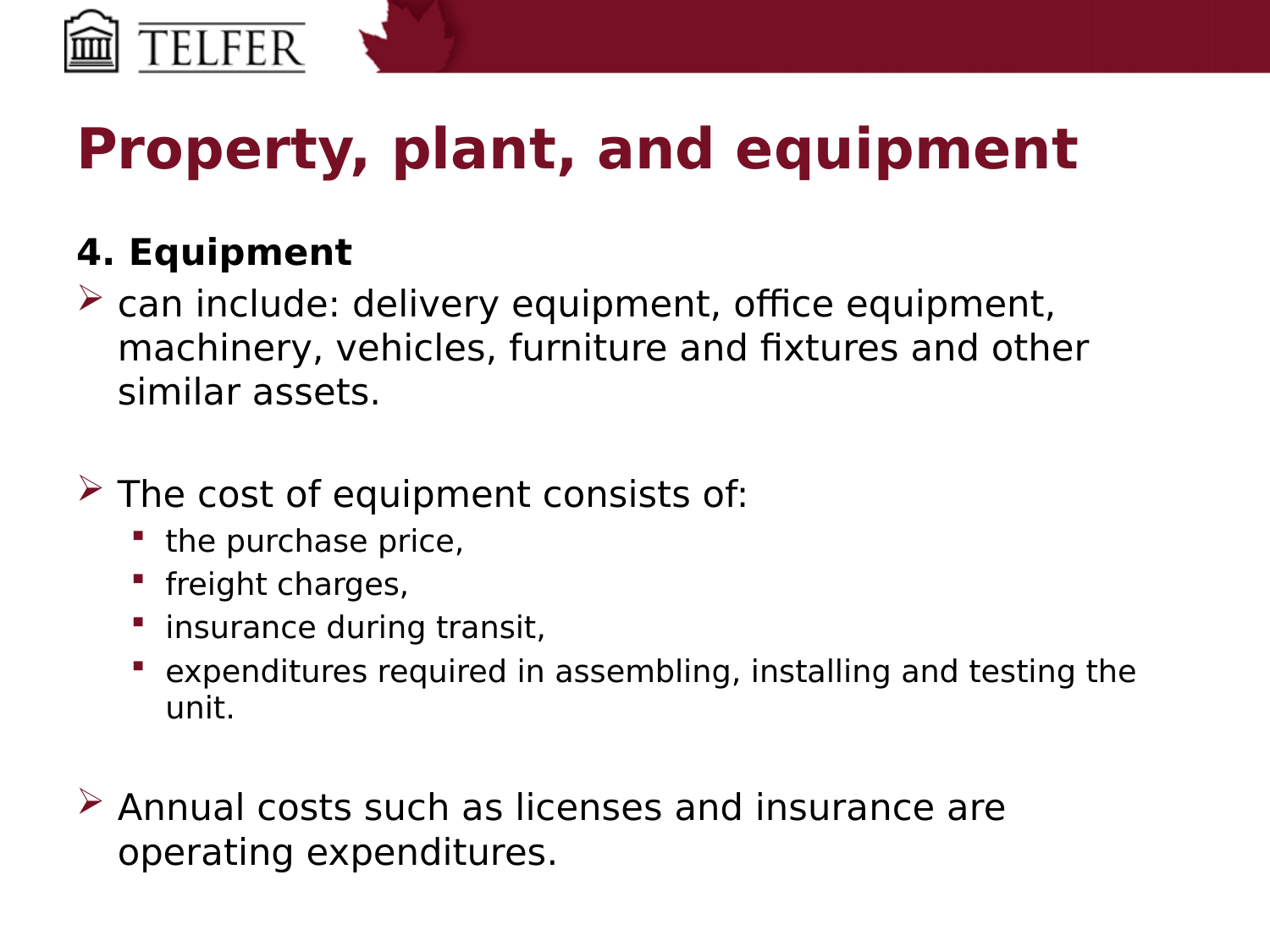

# Property, plant, and equipment
4. Equipment
can include: delivery equipment, office equipment, machinery, vehicles, furniture and fixtures and other similar assets.

The cost of equipment consists of:
the purchase price,
freight charges,
insurance during transit,
expenditures required in assembling, installing and testing the unit.

Annual costs such as licenses and insurance are operating expenditures.